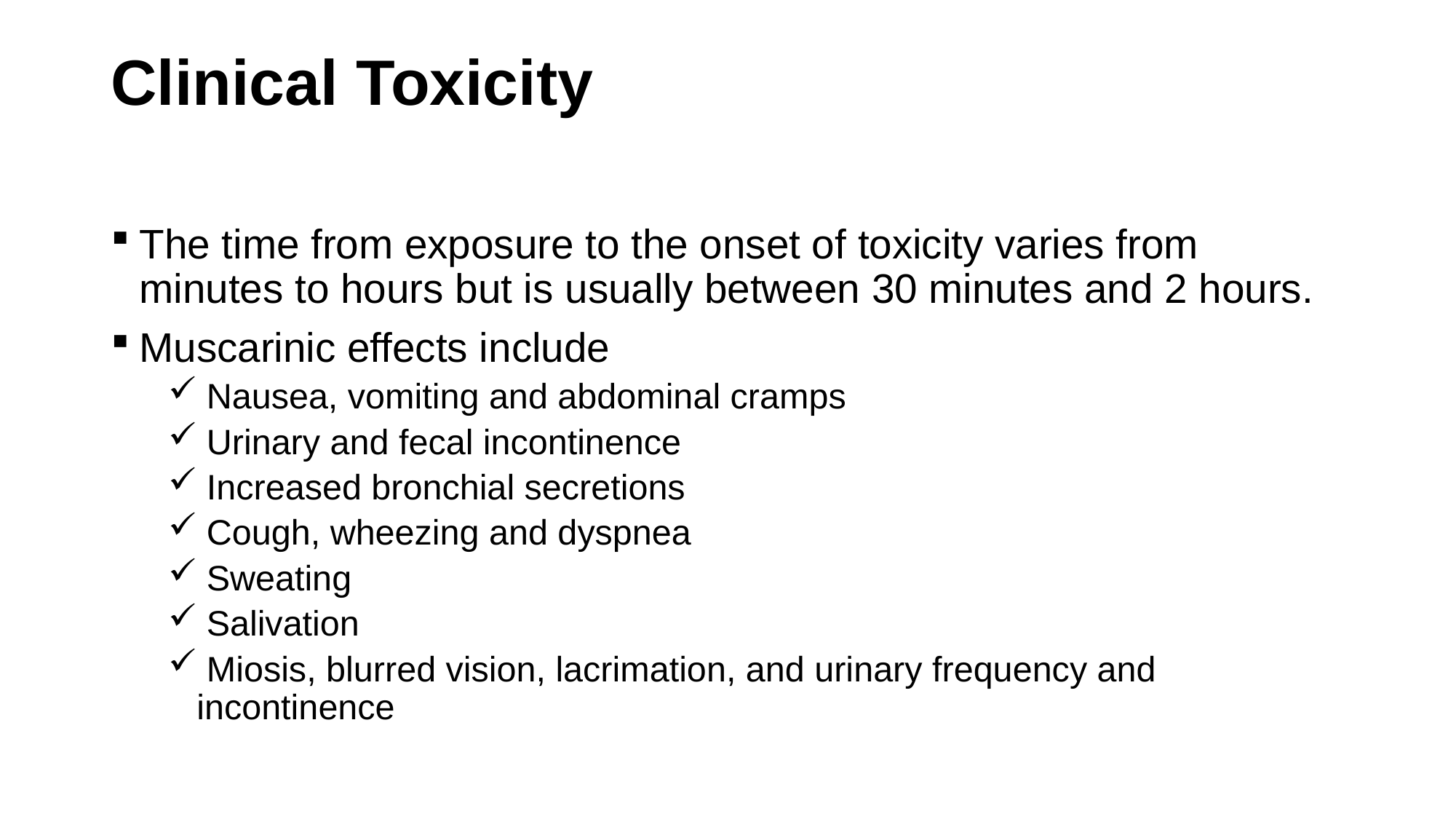

# Clinical Toxicity
The time from exposure to the onset of toxicity varies from minutes to hours but is usually between 30 minutes and 2 hours.
Muscarinic effects include
 Nausea, vomiting and abdominal cramps
 Urinary and fecal incontinence
 Increased bronchial secretions
 Cough, wheezing and dyspnea
 Sweating
 Salivation
 Miosis, blurred vision, lacrimation, and urinary frequency and incontinence